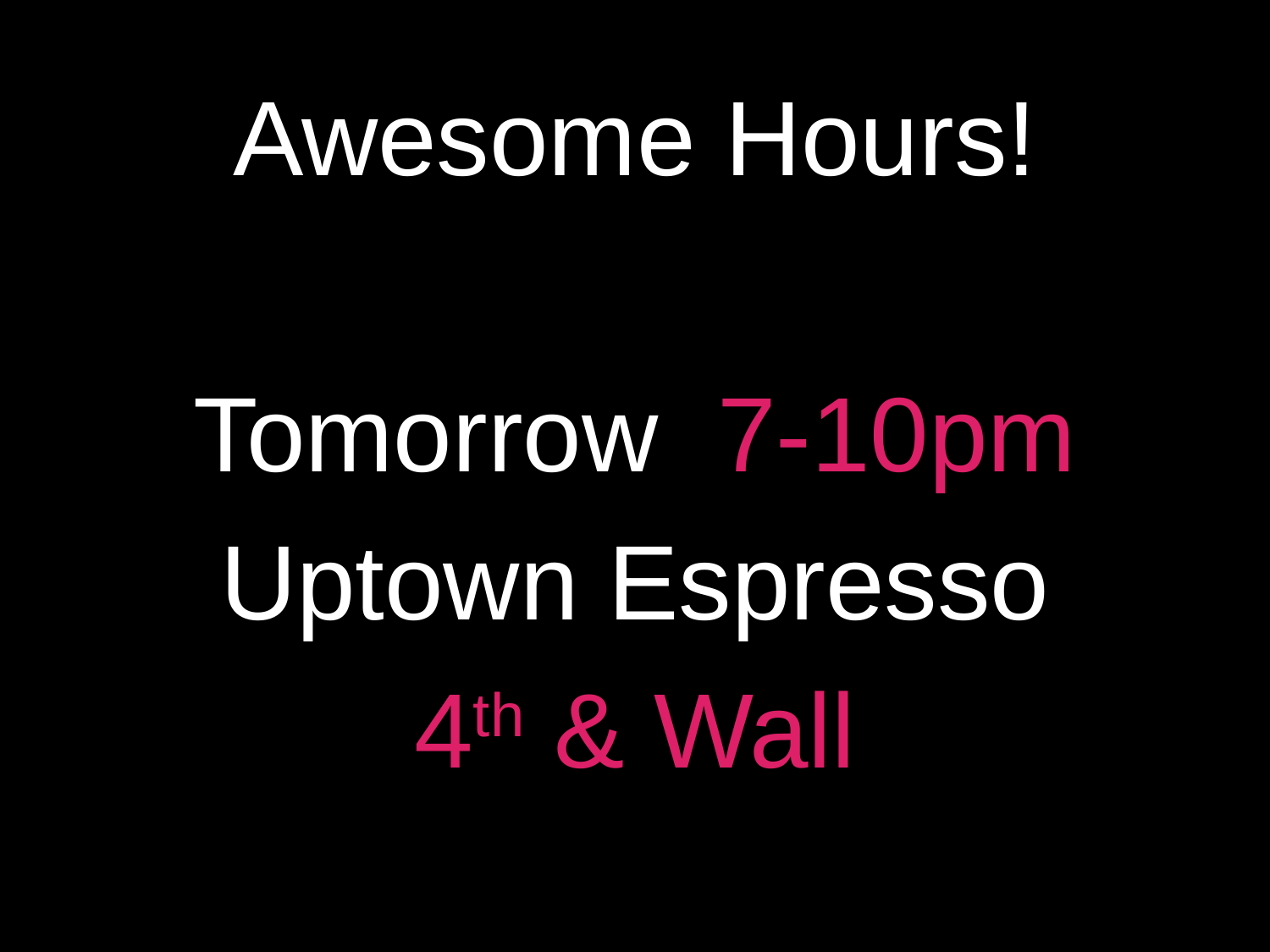

Awesome Hours!

Tomorrow  7-10pm
Uptown Espresso
4th & Wall